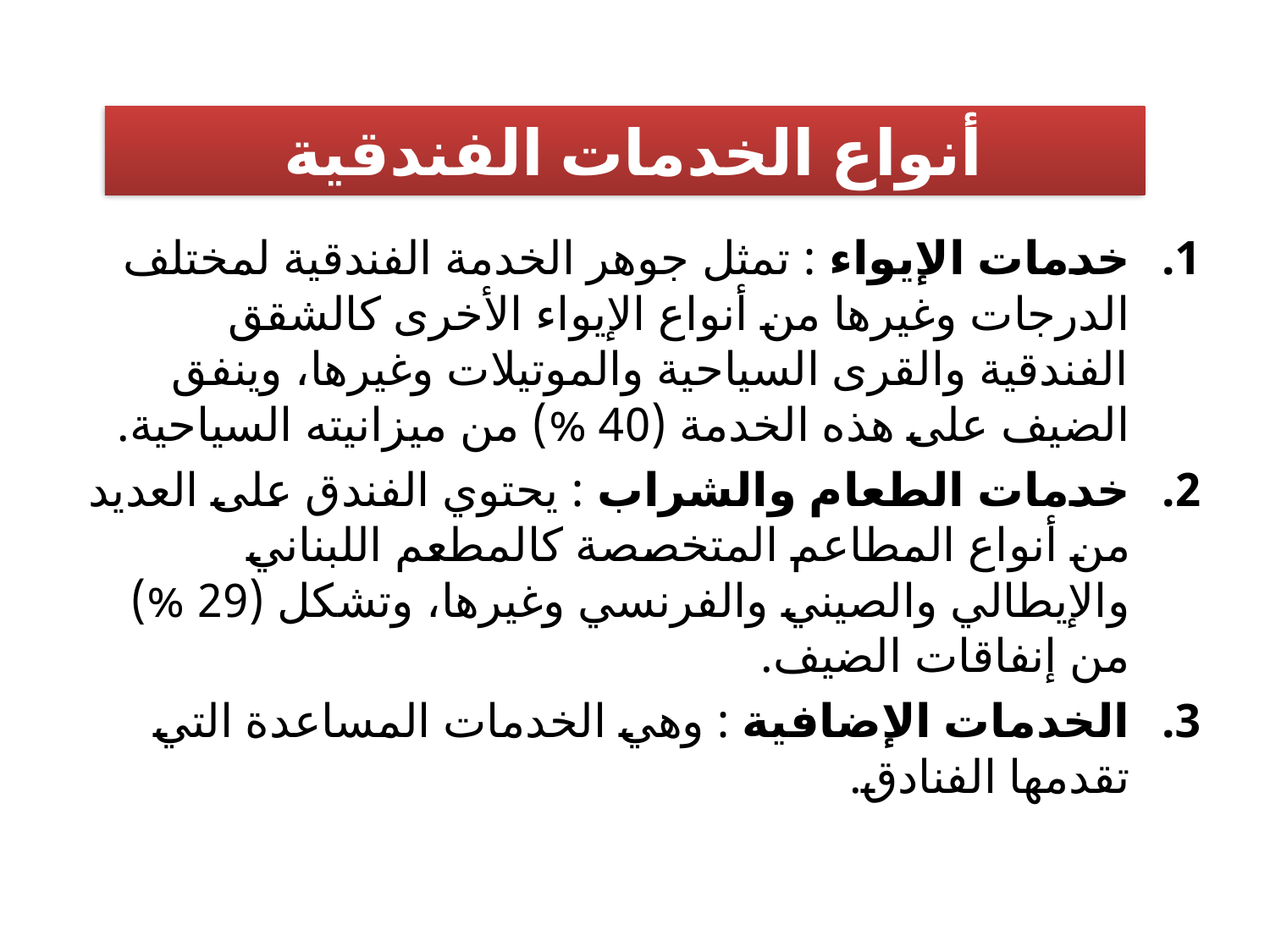

أنواع الخدمات الفندقية
خدمات الإيواء : تمثل جوهر الخدمة الفندقية لمختلف الدرجات وغيرها من أنواع الإيواء الأخرى كالشقق الفندقية والقرى السياحية والموتيلات وغيرها، وينفق الضيف على هذه الخدمة (40 %) من ميزانيته السياحية.
خدمات الطعام والشراب : يحتوي الفندق على العديد من أنواع المطاعم المتخصصة كالمطعم اللبناني والإيطالي والصيني والفرنسي وغيرها، وتشكل (29 %) من إنفاقات الضيف.
الخدمات الإضافية : وهي الخدمات المساعدة التي تقدمها الفنادق.